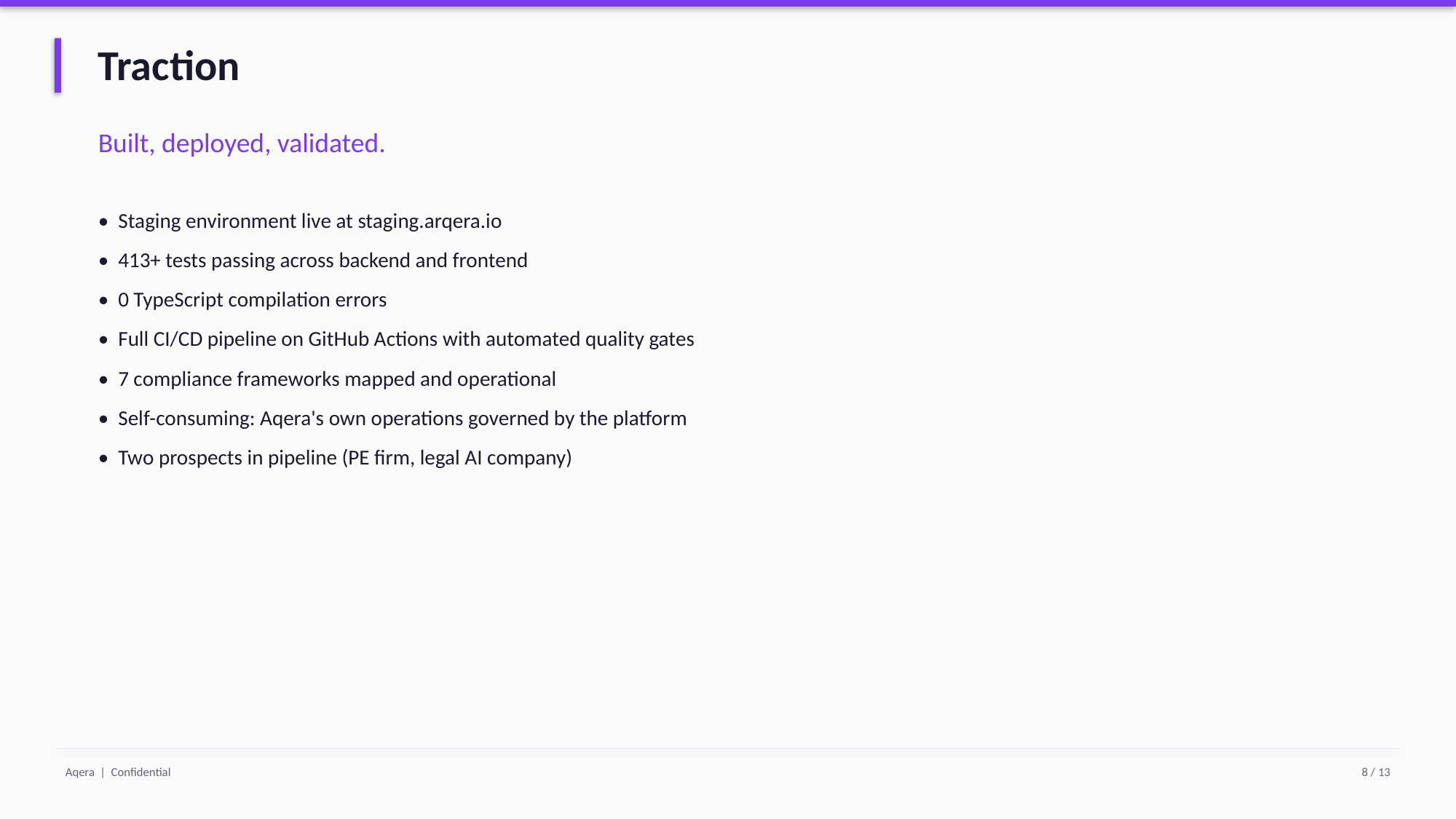

Traction

Built, deployed, validated.
•  Staging environment live at staging.arqera.io
•  413+ tests passing across backend and frontend
•  0 TypeScript compilation errors
•  Full CI/CD pipeline on GitHub Actions with automated quality gates
•  7 compliance frameworks mapped and operational
•  Self-consuming: Aqera's own operations governed by the platform
•  Two prospects in pipeline (PE firm, legal AI company)

Aqera  |  Confidential
8 / 13